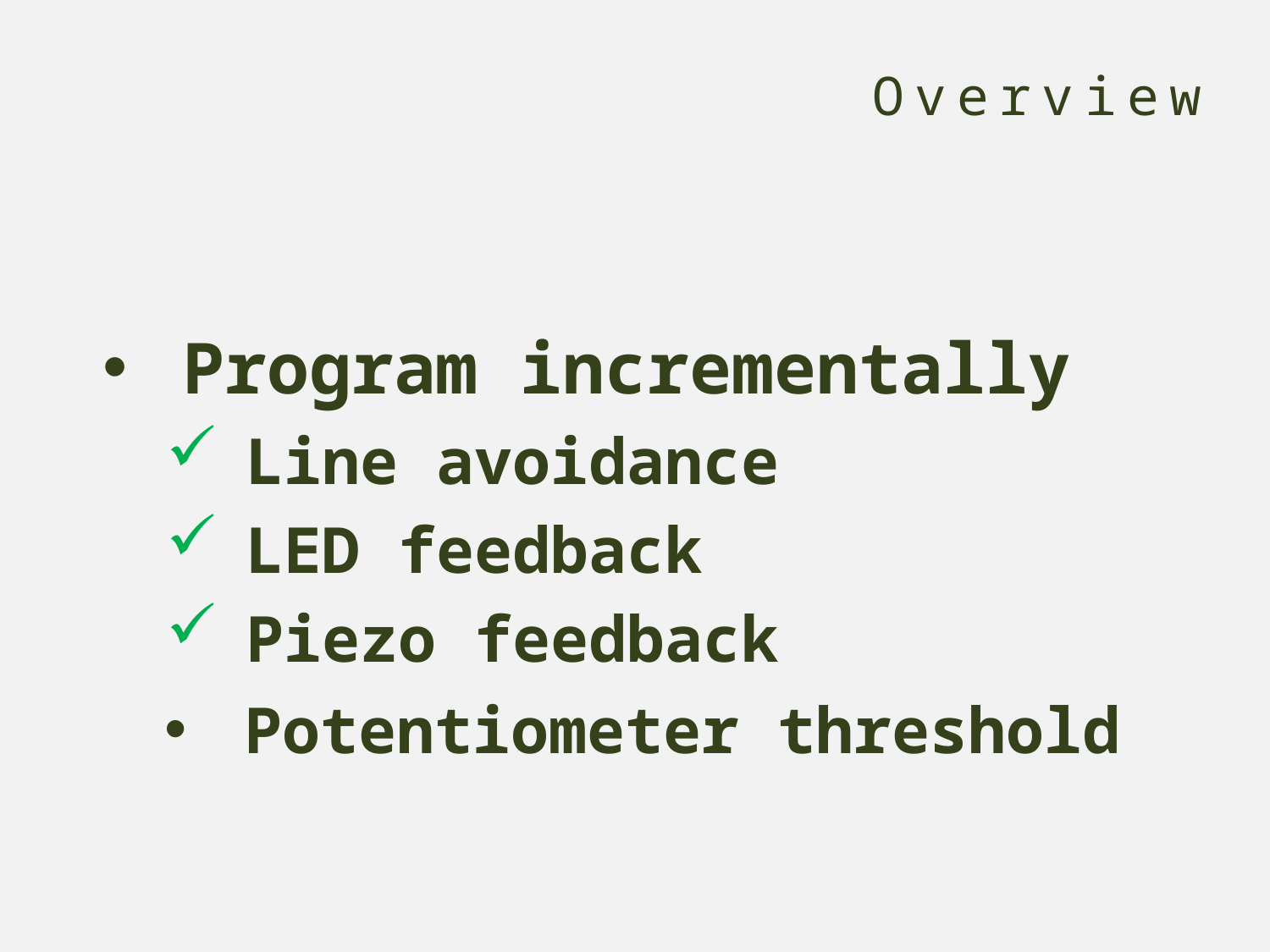

Overview

Program incrementally
Line avoidance
LED feedback
Piezo feedback

Potentiometer threshold